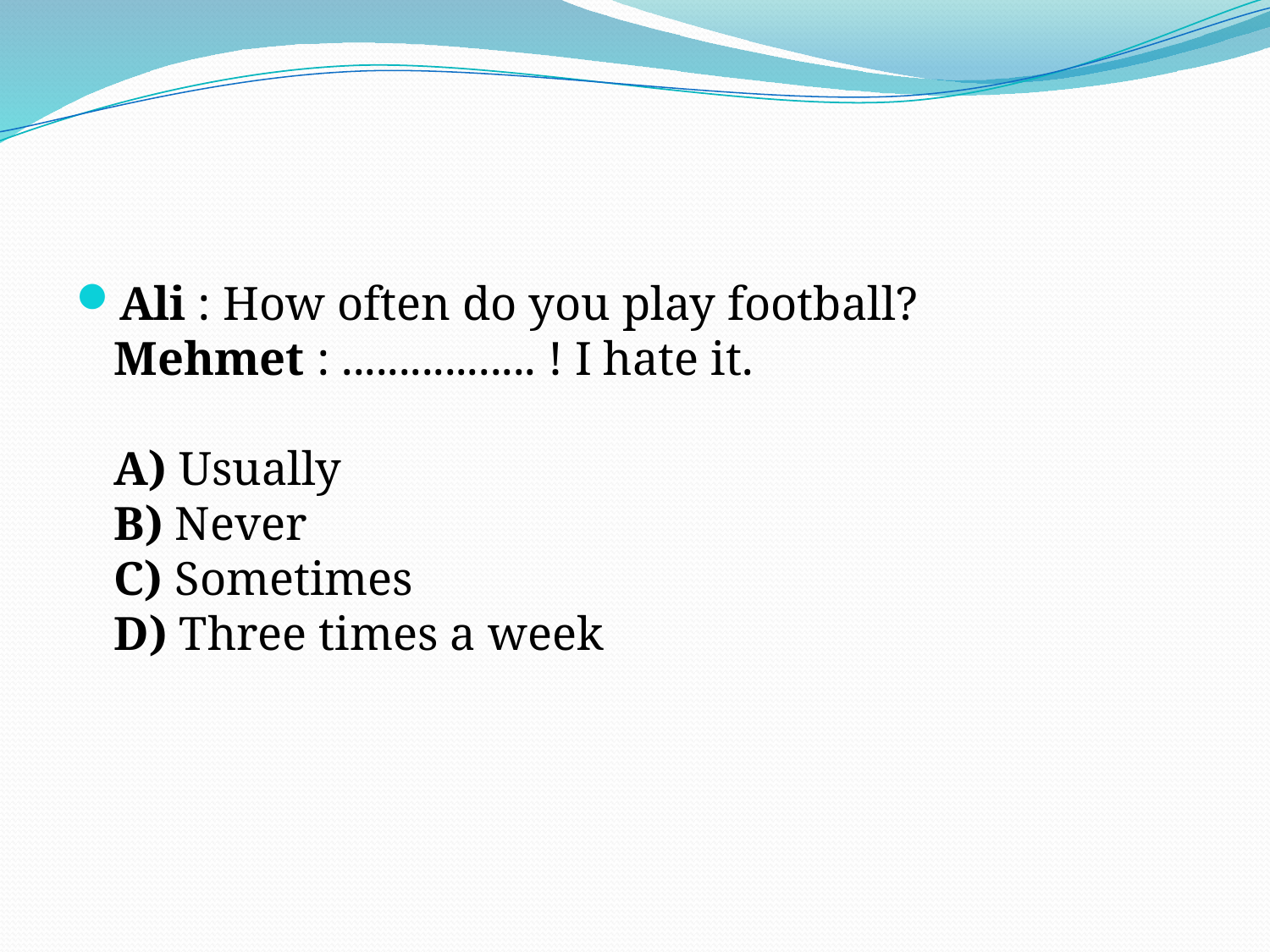

#
Ali : How often do you play football?
Mehmet : ................. ! I hate it. 
A) Usually 
B) Never 
C) Sometimes 
D) Three times a week